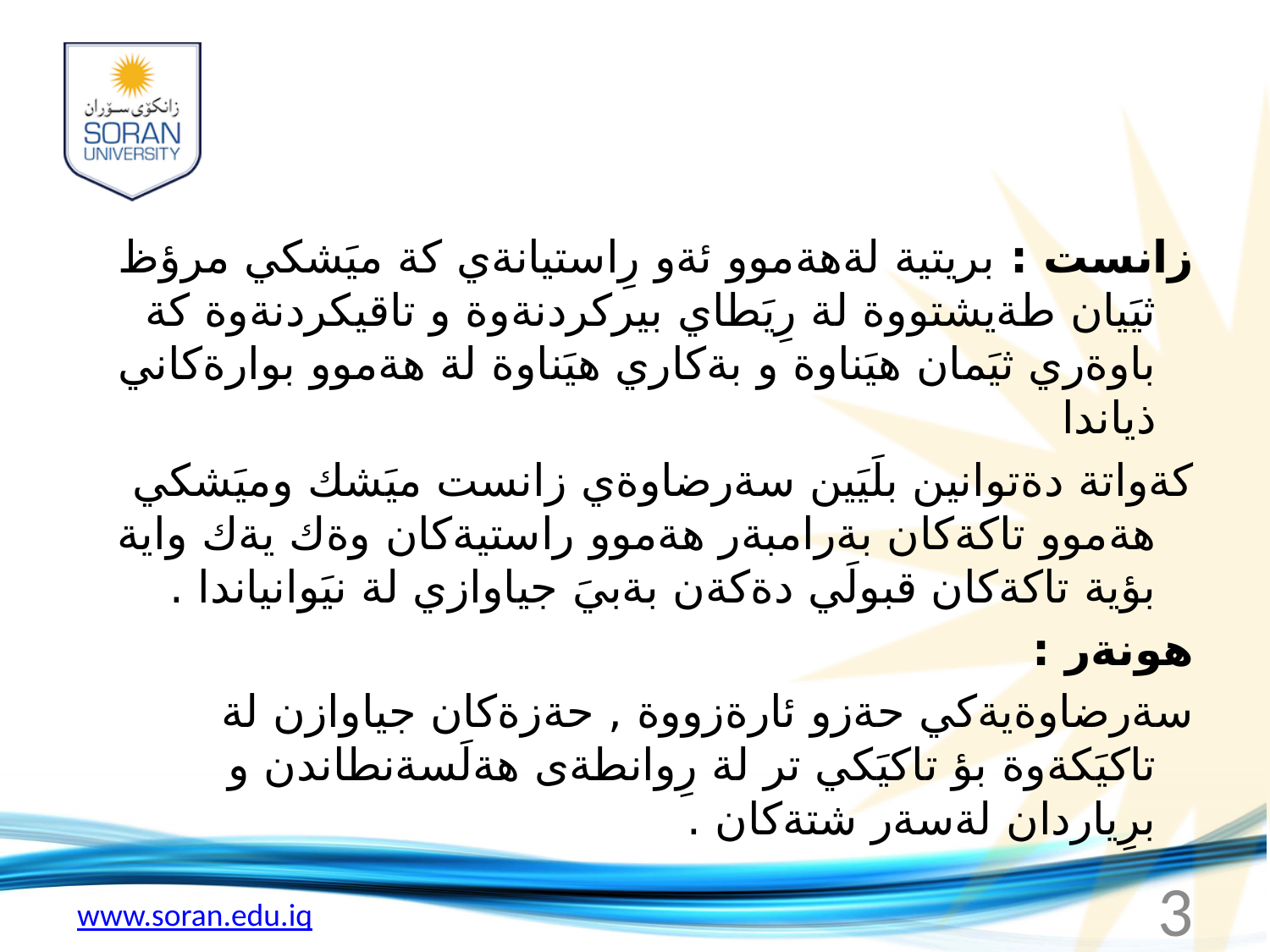

زانست : بريتية لةهةموو ئةو رِاستيانةي كة ميَشكي مرؤظ ثيَيان طةيشتووة لة رِيَطاي بيركردنةوة و تاقيكردنةوة كة باوةري ثيَمان هيَناوة و بةكاري هيَناوة لة هةموو بوارةكاني ذياندا
كةواتة دةتوانين بلَيَين سةرضاوةي زانست ميَشك وميَشكي هةموو تاكةكان بةرامبةر هةموو راستيةكان وةك يةك واية بؤية تاكةكان قبولَي دةكةن بةبيَ جياوازي لة نيَوانياندا .
هونةر :
سةرضاوةيةكي حةزو ئارةزووة , حةزةكان جياوازن لة تاكيَكةوة بؤ تاكيَكي تر لة رِوانطةى هةلَسةنطاندن و برِياردان لةسةر شتةكان .
3